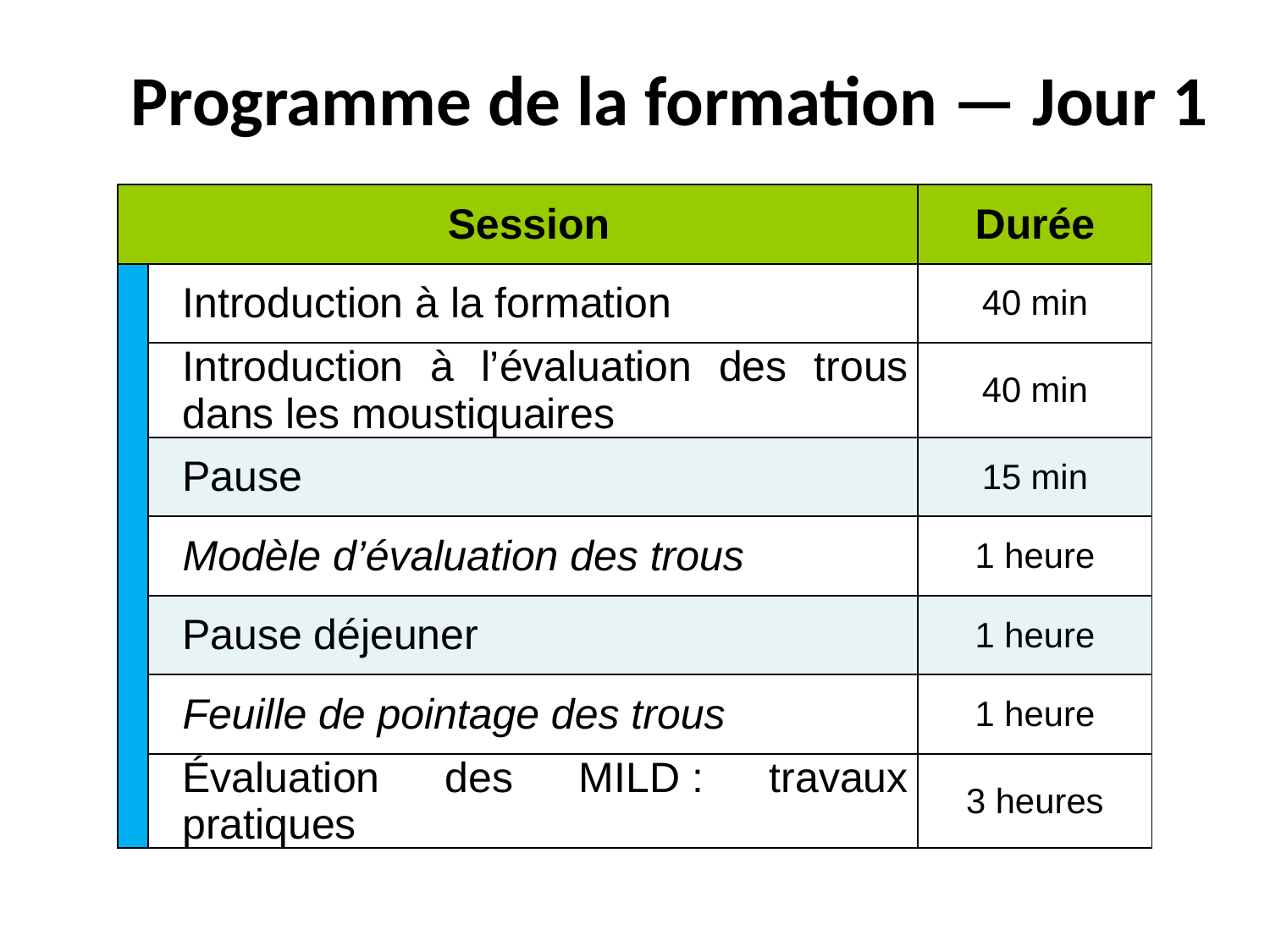

# Programme de la formation — Jour 1
| Session |  | Durée |
| --- | --- | --- |
|  | Introduction à la formation | 40 min |
|  | Introduction à l’évaluation des trous dans les moustiquaires | 40 min |
|  | Pause | 15 min |
|  | Modèle d’évaluation des trous | 1 heure |
|  | Pause déjeuner | 1 heure |
|  | Feuille de pointage des trous | 1 heure |
|  | Évaluation des MILD : travaux pratiques | 3 heures |